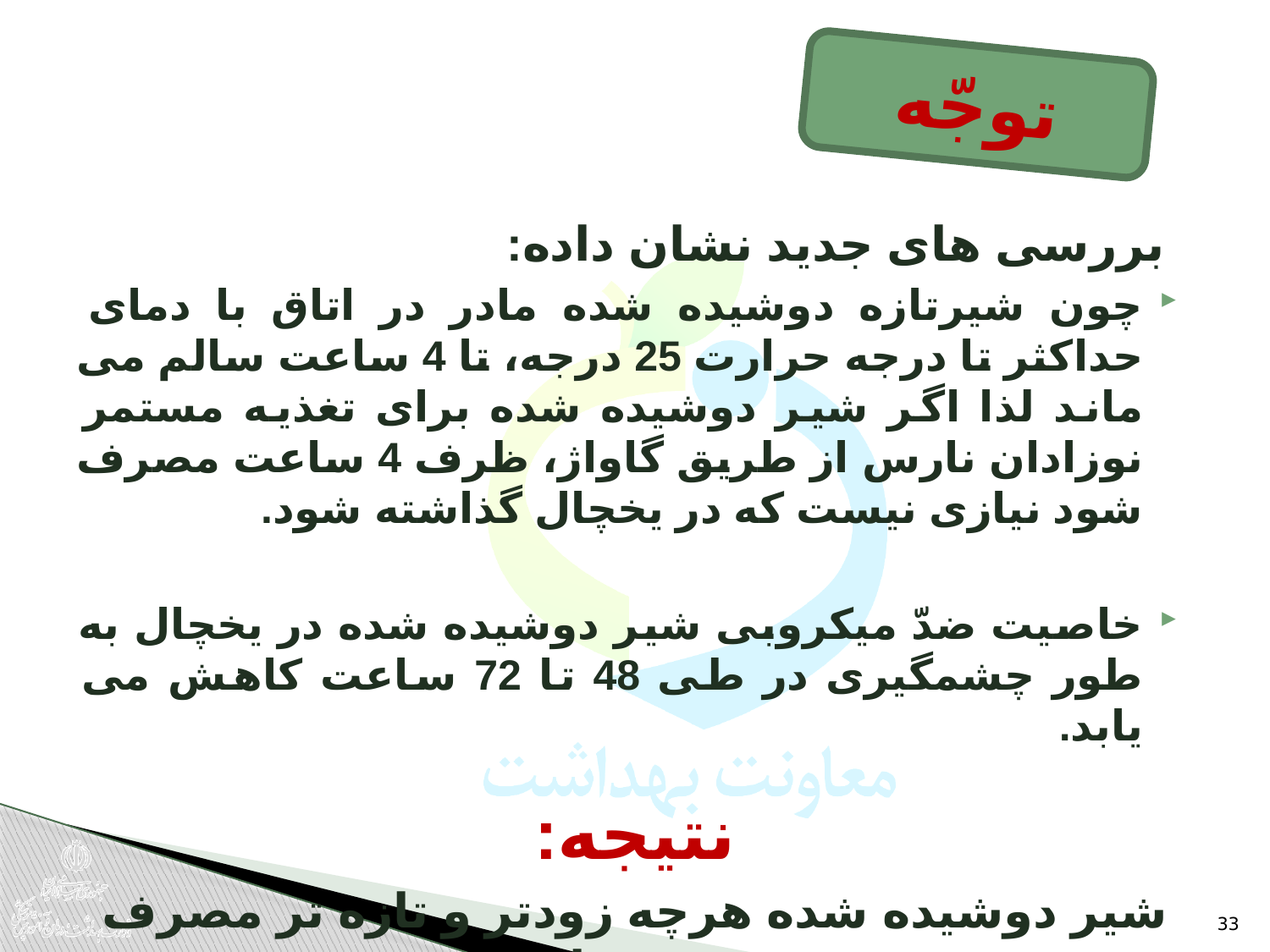

توجّه
 بررسی های جدید نشان داده:
چون شیرتازه دوشیده شده مادر در اتاق با دمای حداکثر تا درجه حرارت 25 درجه، تا 4 ساعت سالم می ماند لذا اگر شیر دوشیده شده برای تغذیه مستمر نوزادان نارس از طریق گاواژ، ظرف 4 ساعت مصرف شود نیازی نیست که در یخچال گذاشته شود.

خاصیت ضدّ میکروبی شیر دوشیده شده در یخچال به طور چشمگیری در طی 48 تا 72 ساعت کاهش می یابد.

نتیجه:
شیر دوشیده شده هرچه زودتر و تازه تر مصرف شود بهتر است.

33